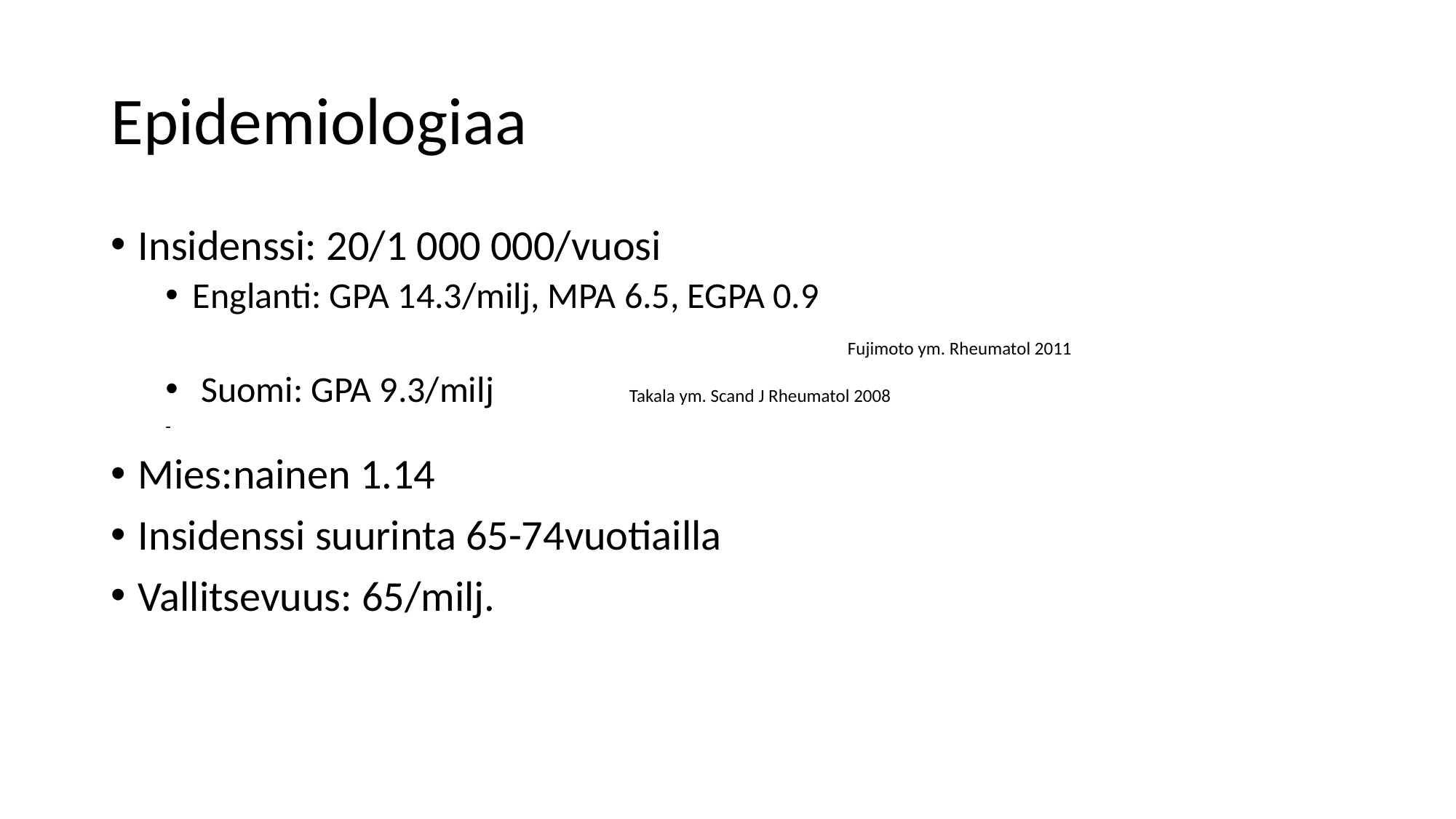

# Epidemiologiaa
Insidenssi: 20/1 000 000/vuosi
Englanti: GPA 14.3/milj, MPA 6.5, EGPA 0.9
							Fujimoto ym. Rheumatol 2011
 Suomi: GPA 9.3/milj 		Takala ym. Scand J Rheumatol 2008
-
Mies:nainen 1.14
Insidenssi suurinta 65-74vuotiailla
Vallitsevuus: 65/milj.